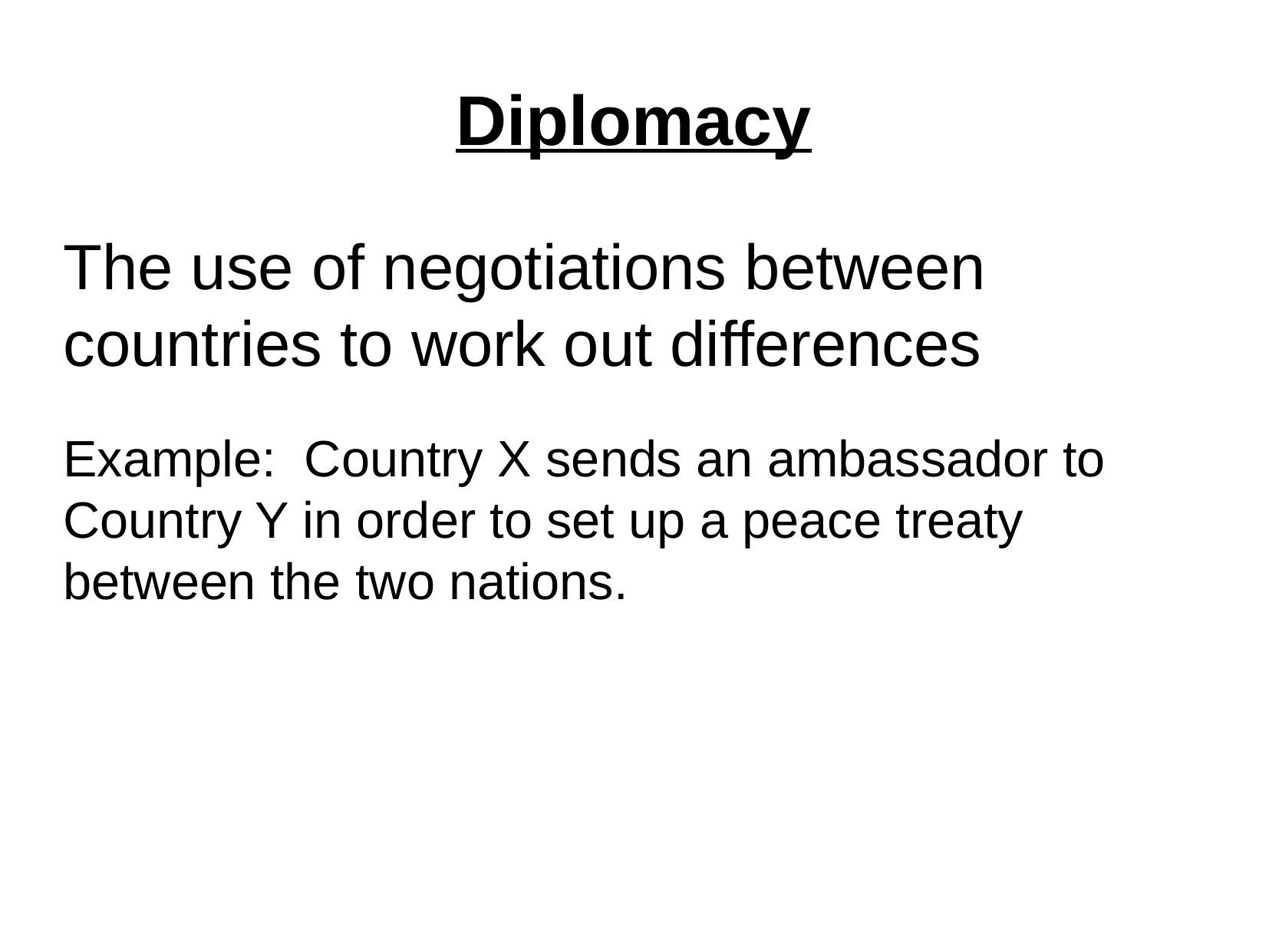

Diplomacy
The use of negotiations between countries to work out differences

Example:  Country X sends an ambassador to Country Y in order to set up a peace treaty between the two nations.